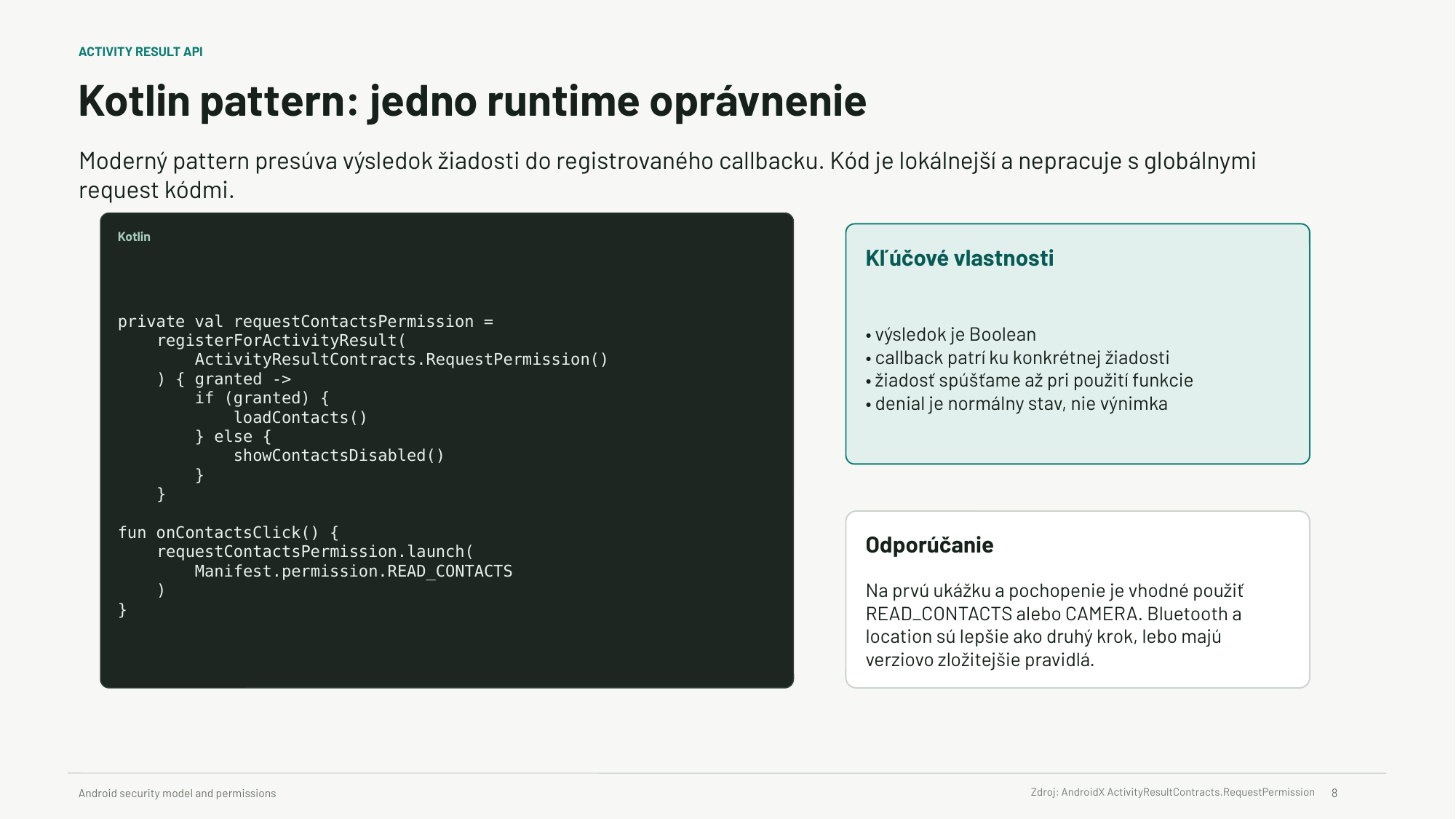

ACTIVITY RESULT API
Kotlin pattern: jedno runtime oprávnenie
Moderný pattern presúva výsledok žiadosti do registrovaného callbacku. Kód je lokálnejší a nepracuje s globálnymi request kódmi.

Kotlin
Kľúčové vlastnosti
private val requestContactsPermission =
    registerForActivityResult(
        ActivityResultContracts.RequestPermission()
    ) { granted ->
        if (granted) {
            loadContacts()
        } else {
            showContactsDisabled()
        }
    }

fun onContactsClick() {
    requestContactsPermission.launch(
        Manifest.permission.READ_CONTACTS
    )
}
• výsledok je Boolean
• callback patrí ku konkrétnej žiadosti
• žiadosť spúšťame až pri použití funkcie
• denial je normálny stav, nie výnimka

Odporúčanie
Na prvú ukážku a pochopenie je vhodné použiť READ_CONTACTS alebo CAMERA. Bluetooth a location sú lepšie ako druhý krok, lebo majú verziovo zložitejšie pravidlá.
8
Zdroj: AndroidX ActivityResultContracts.RequestPermission